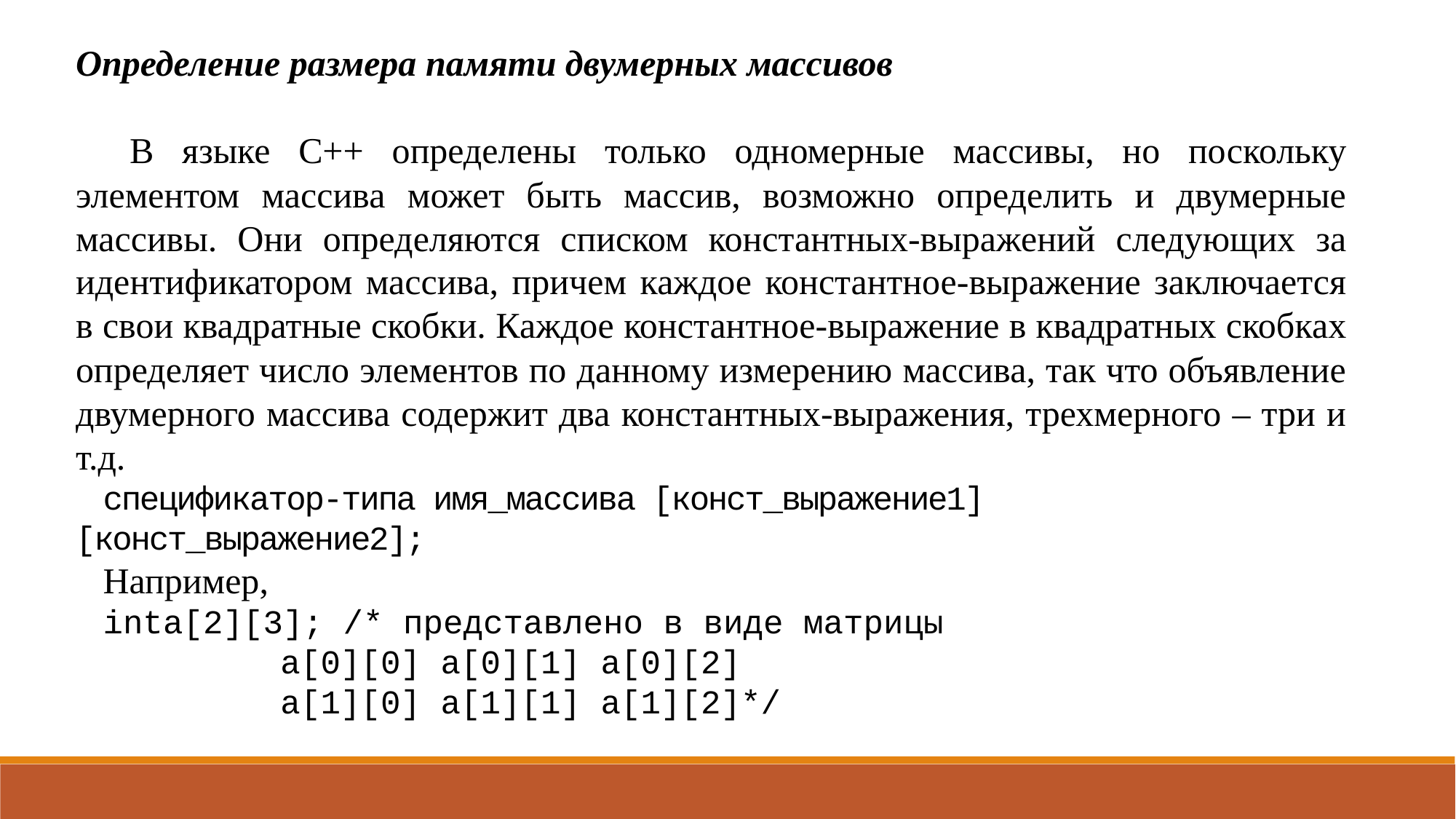

Определение размера памяти двумерных массивов

В языке С++ определены только одномерные массивы, но поскольку элементом массива может быть массив, возможно определить и двумерные массивы. Они определяются списком константных-выражений следующих за идентификатором массива, причем каждое константное-выражение заключается в свои квадратные скобки. Каждое константное-выражение в квадратных скобках определяет число элементов по данному измерению массива, так что объявление двумерного массива содержит два константных-выражения, трехмерного – три и т.д.
спецификатор-типа имя_массива [конст_выражение1] [конст_выражение2];
Например,
inta[2][3]; /* представлено в виде матрицы
a[0][0] a[0][1] a[0][2]
a[1][0] a[1][1] a[1][2]*/